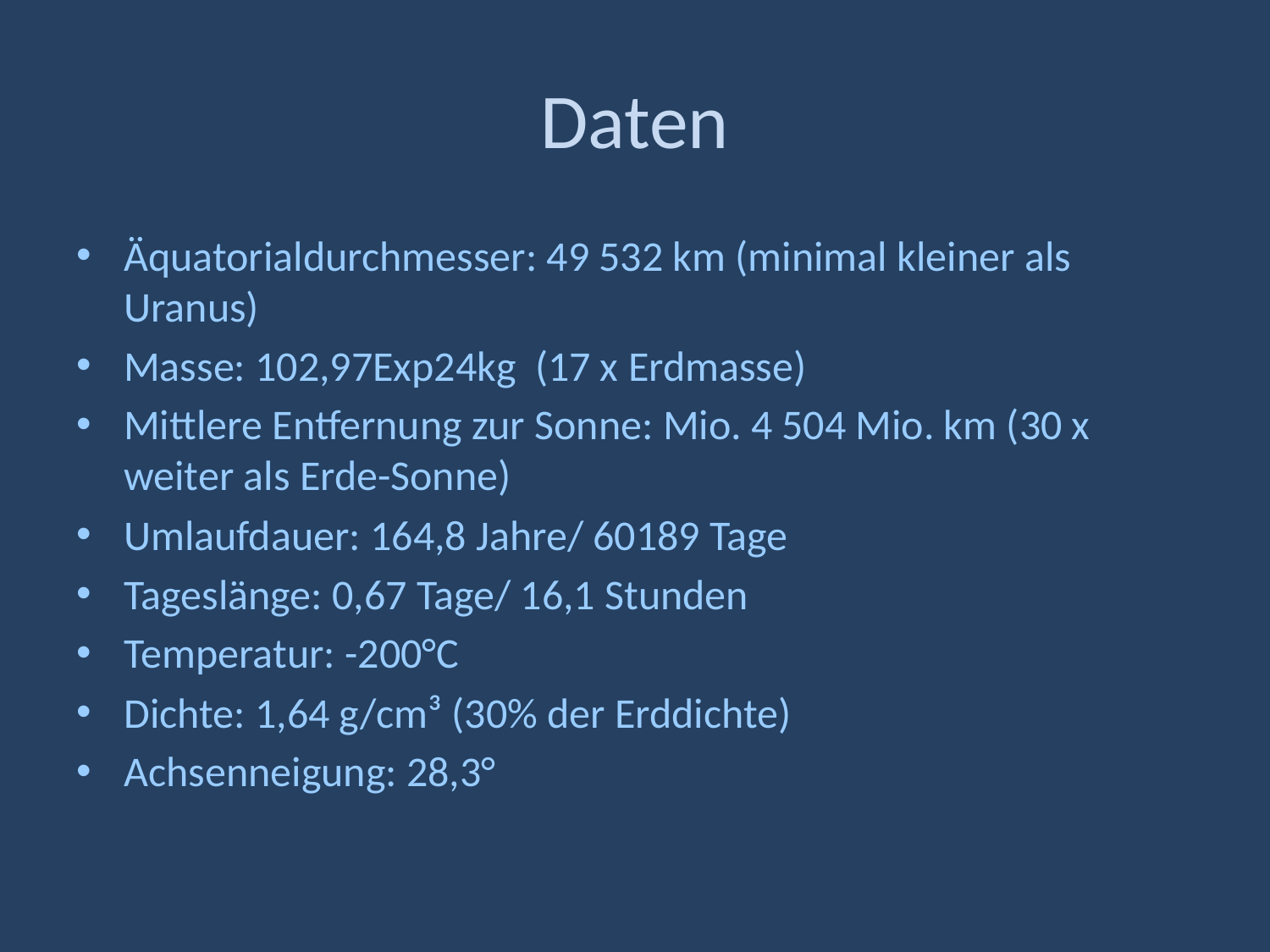

Daten
Äquatorialdurchmesser: 49 532 km (minimal kleiner als Uranus)
Masse: 102,97Exp24kg  (17 x Erdmasse)
Mittlere Entfernung zur Sonne: Mio. 4 504 Mio. km (30 x weiter als Erde-Sonne)
Umlaufdauer: 164,8 Jahre/ 60189 Tage
Tageslänge: 0,67 Tage/ 16,1 Stunden
Temperatur: -200°C
Dichte: 1,64 g/cm³ (30% der Erddichte)
Achsenneigung: 28,3°